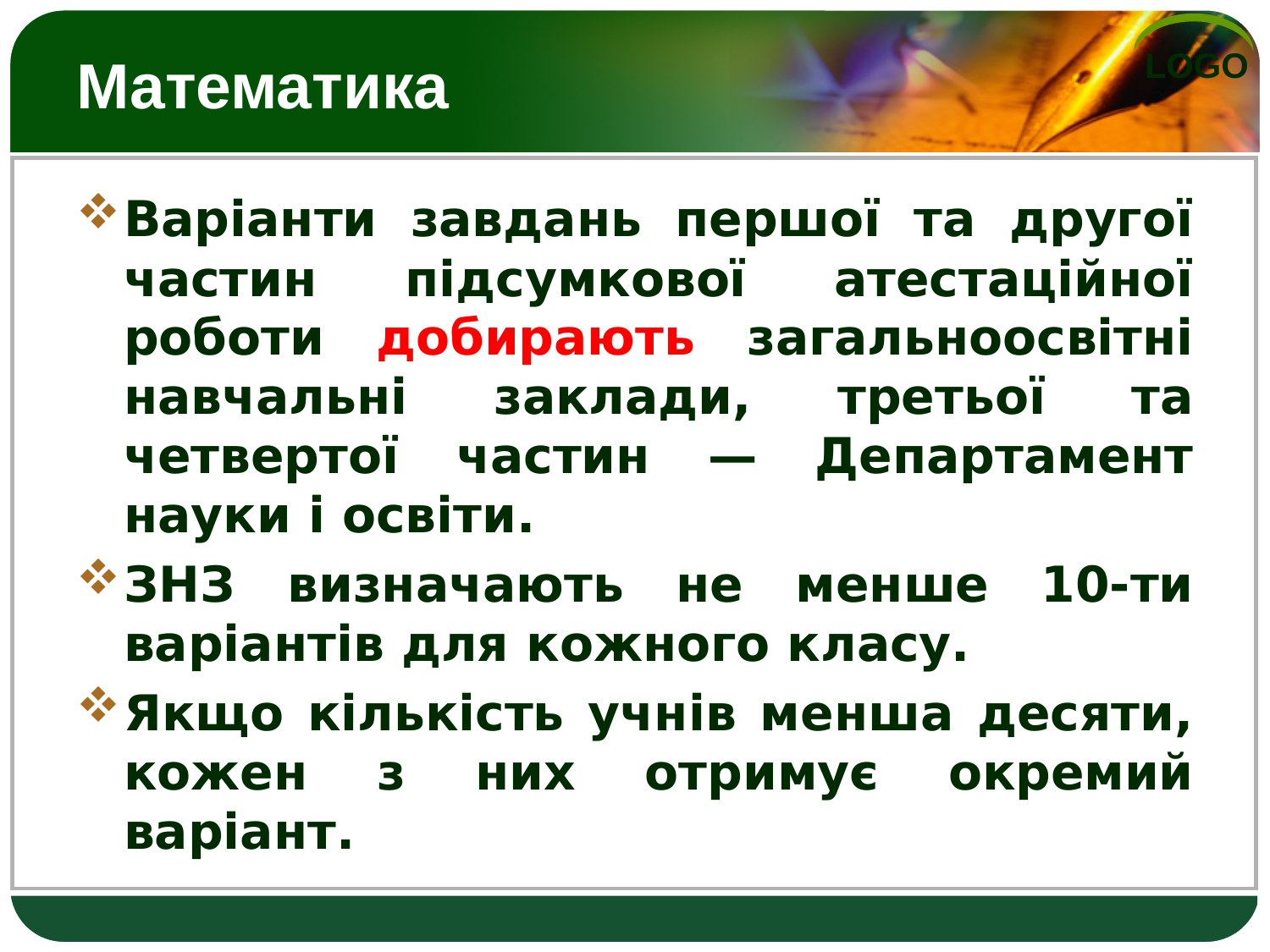

# Математика
Варіанти завдань першої та другої частин підсумкової атестаційної роботи добирають загальноосвітні навчальні заклади, третьої та четвертої частин — Департамент науки і освіти.
ЗНЗ визначають не менше 10-ти варіантів для кожного класу.
Якщо кількість учнів менша десяти, кожен з них отримує окремий варіант.